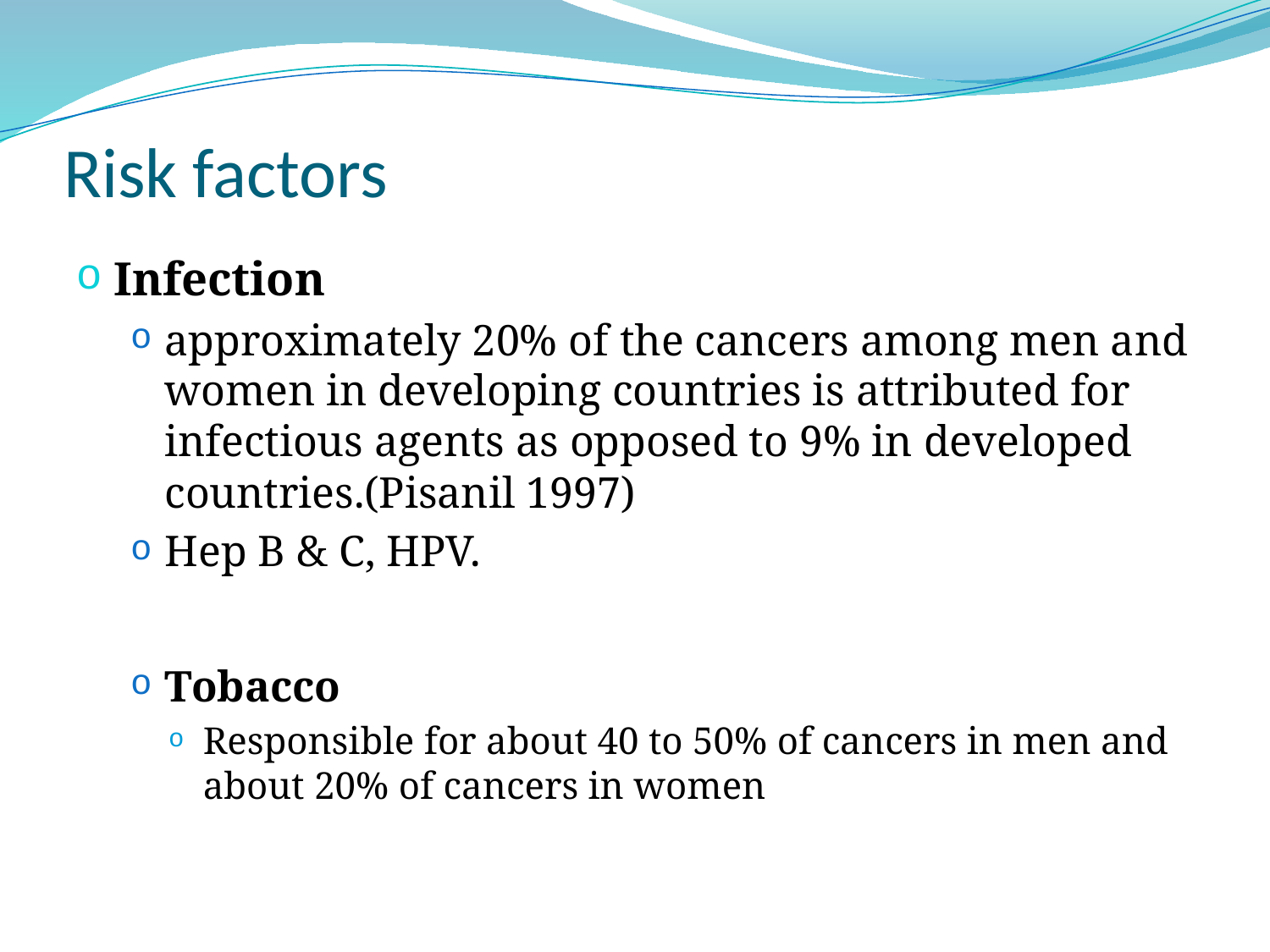

# Risk factors
Infection
approximately 20% of the cancers among men and women in developing countries is attributed for infectious agents as opposed to 9% in developed countries.(Pisanil 1997)
Hep B & C, HPV.

Tobacco
Responsible for about 40 to 50% of cancers in men and about 20% of cancers in women